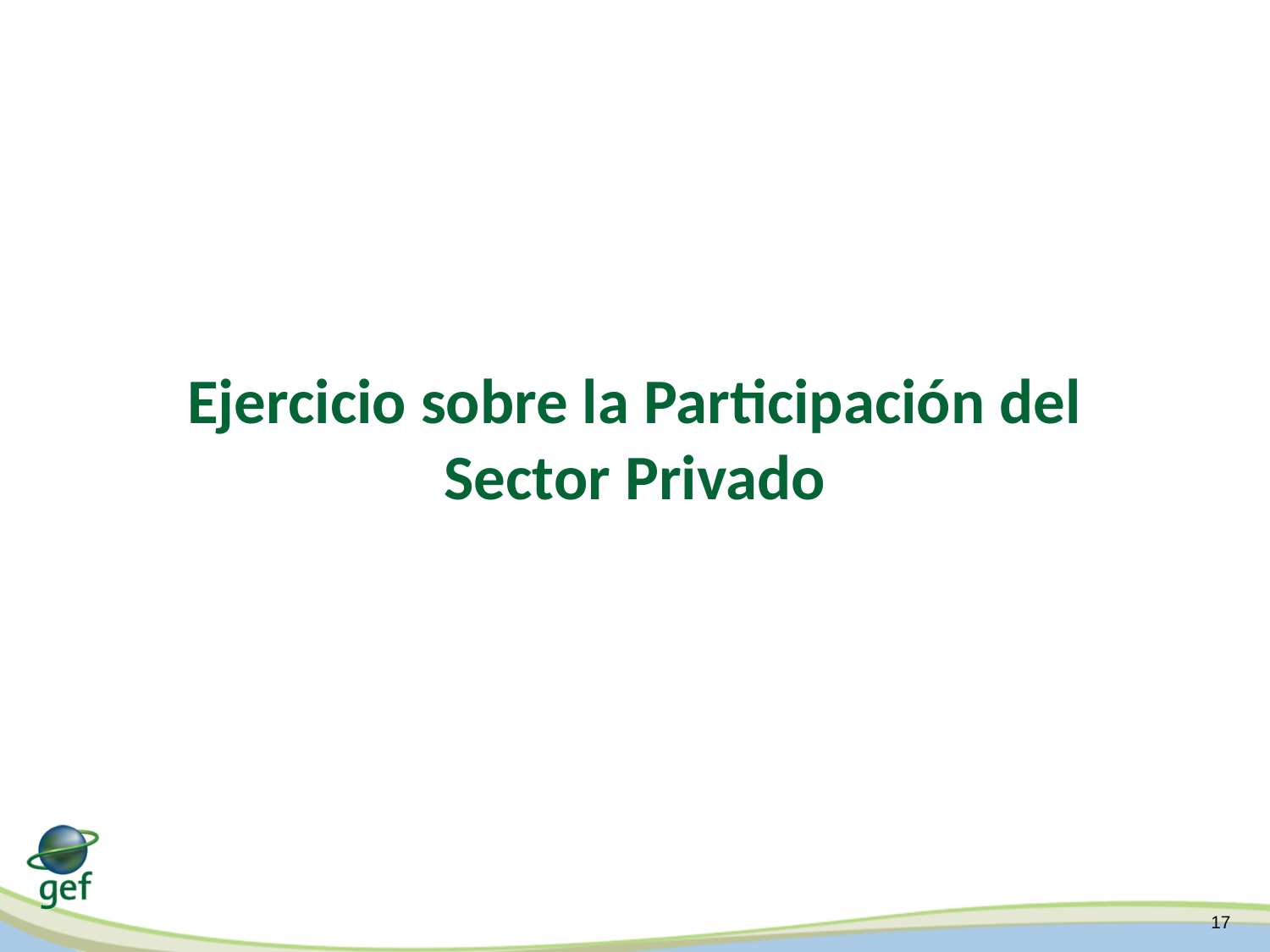

# Ejercicio sobre la Participación del Sector Privado